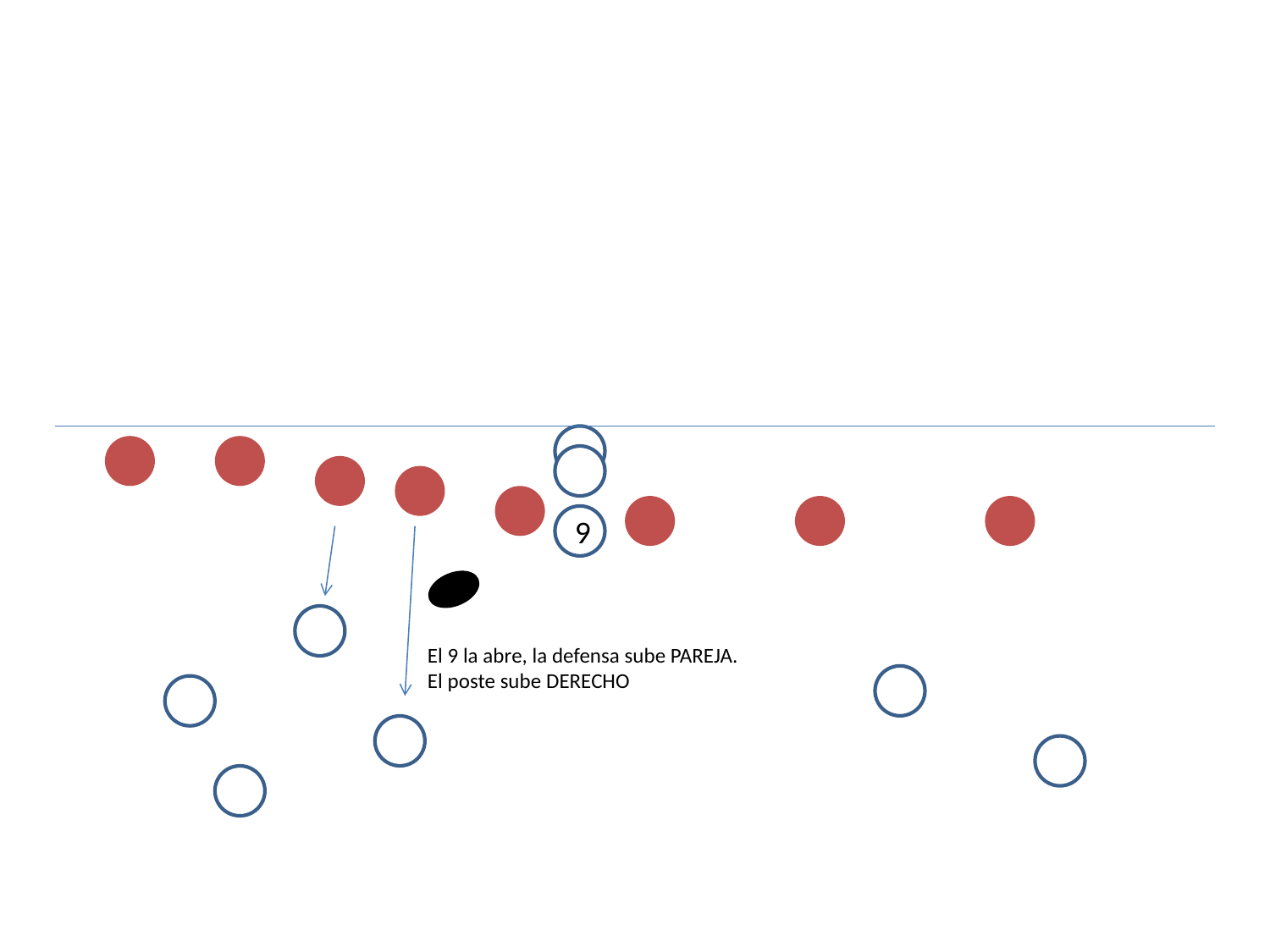

9

El 9 la abre, la defensa sube PAREJA.
El poste sube DERECHO